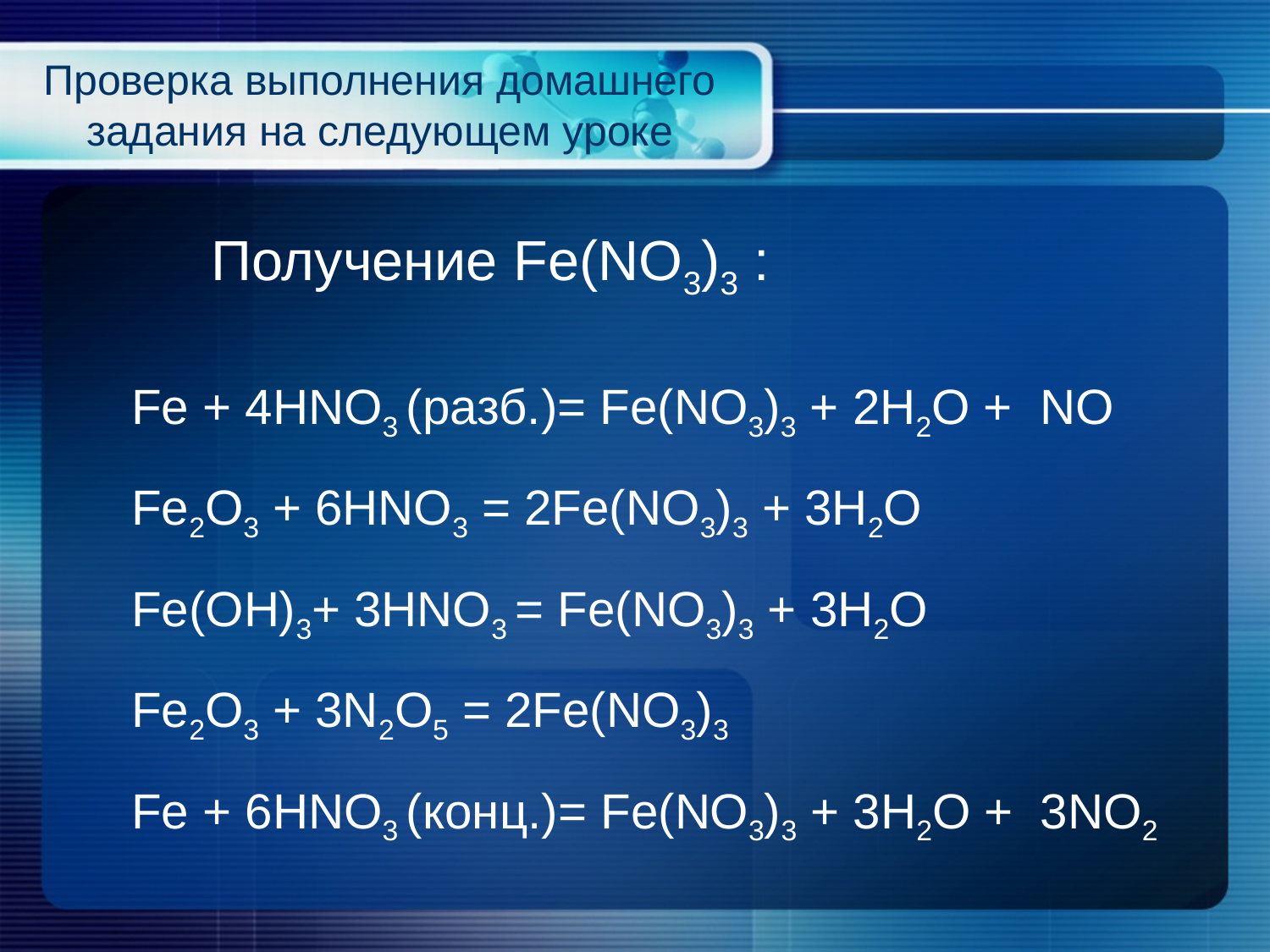

Проверка выполнения домашнего задания на следующем уроке
Получение Fe(NO3)3 :
Fe + 4HNO3 (разб.)= Fe(NO3)3 + 2H2O +  NO
Fe2O3 + 6HNO3 = 2Fe(NO3)3 + 3H2O
Fe(OH)3+ 3HNO3 = Fe(NO3)3 + 3H2O
Fe2O3 + 3N2O5 = 2Fe(NO3)3
Fe + 6HNO3 (конц.)= Fe(NO3)3 + 3H2O +  3NO2